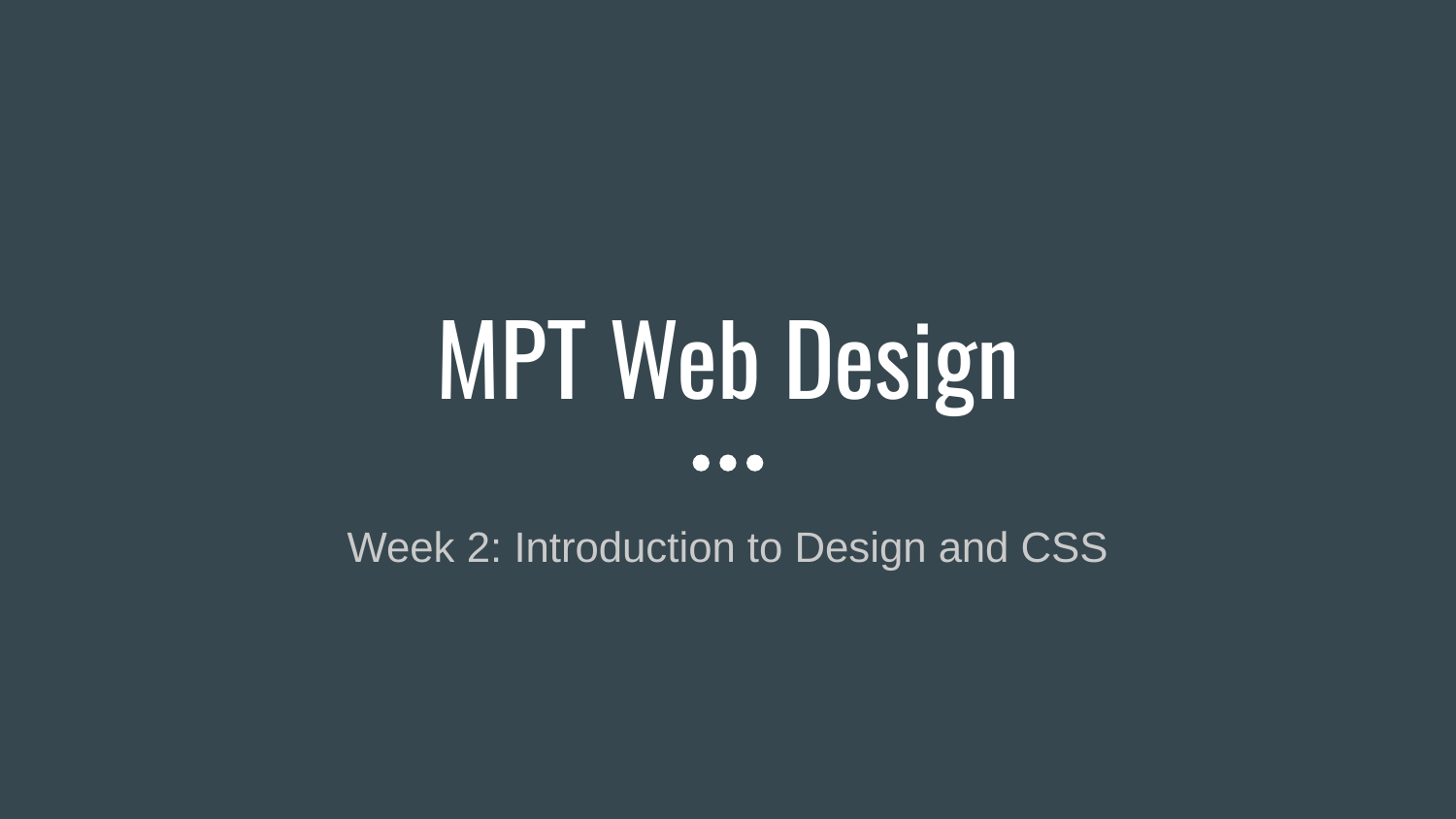

# MPT Web Design
Week 2: Introduction to Design and CSS